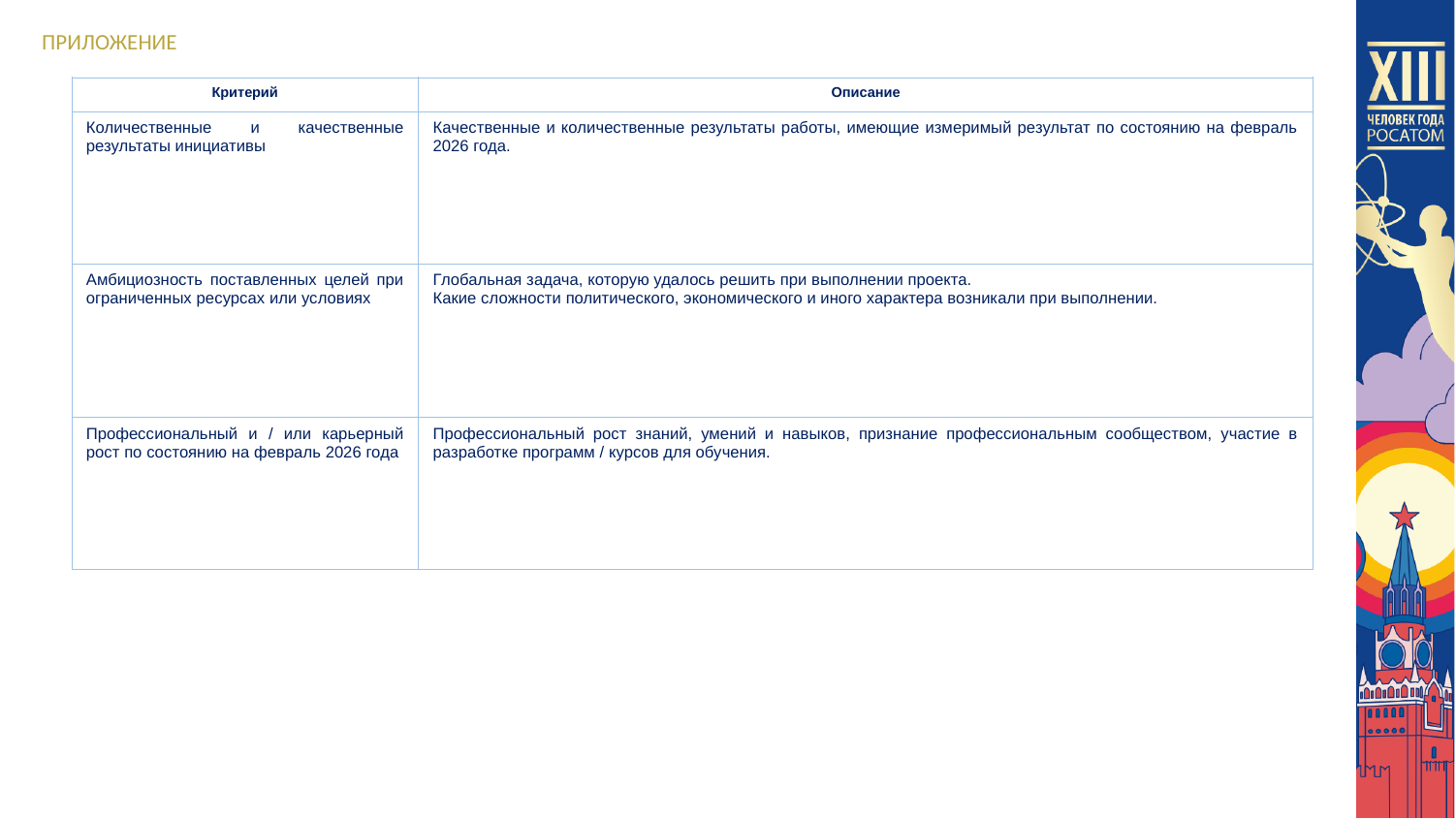

ПРИЛОЖЕНИЕ
| Критерий | Описание |
| --- | --- |
| Количественные и качественные результаты инициативы | Качественные и количественные результаты работы, имеющие измеримый результат по состоянию на февраль 2026 года. |
| Амбициозность поставленных целей при ограниченных ресурсах или условиях | Глобальная задача, которую удалось решить при выполнении проекта. Какие сложности политического, экономического и иного характера возникали при выполнении. |
| Профессиональный и / или карьерный рост по состоянию на февраль 2026 года | Профессиональный рост знаний, умений и навыков, признание профессиональным сообществом, участие в разработке программ / курсов для обучения. |